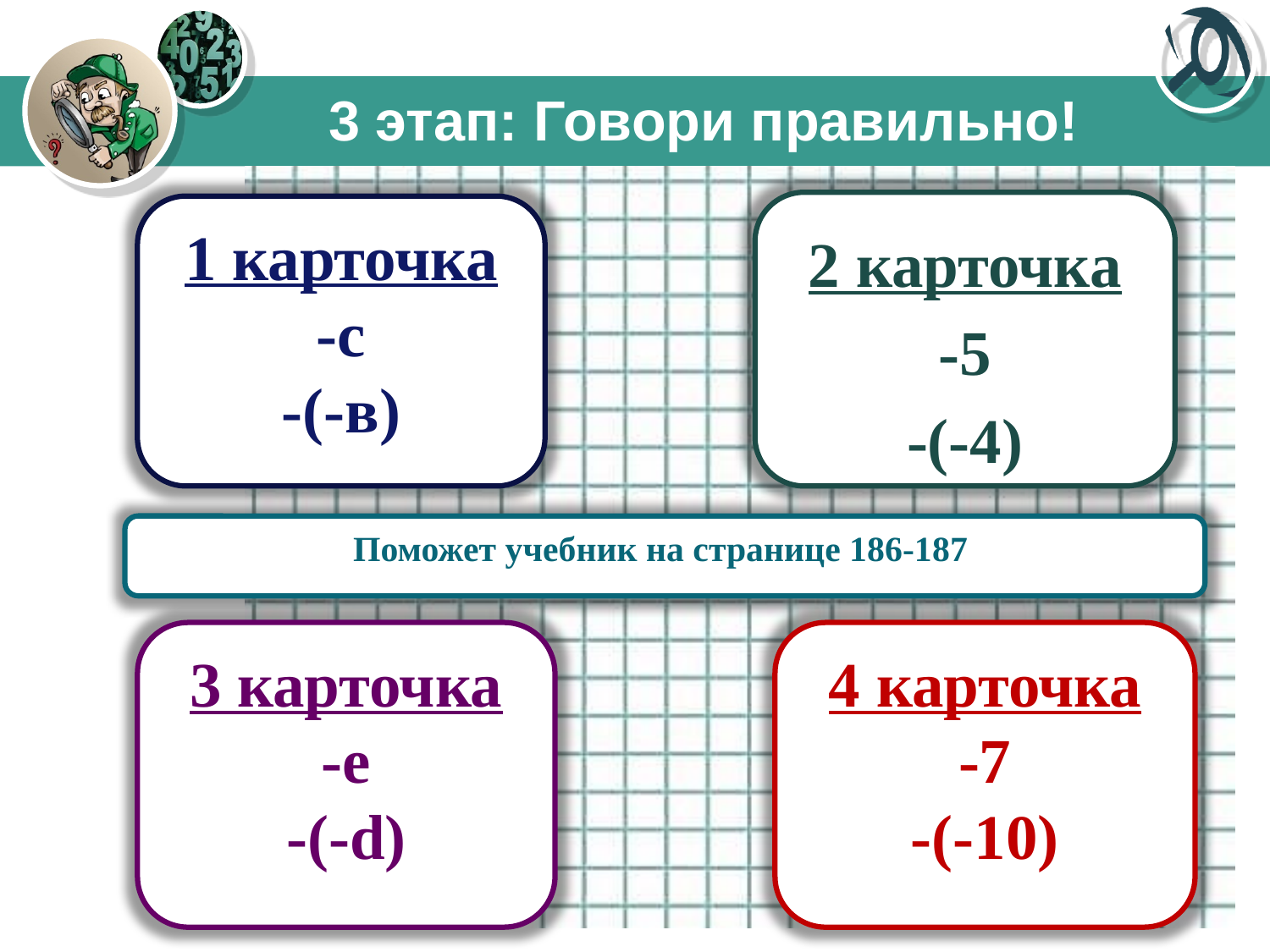

# 3 этап: Говори правильно!
2 карточка
-5
-(-4)

1 карточка
-с
-(-в)
Поможет учебник на странице 186-187
4 карточка
-7
-(-10)
3 карточка
-е
-(-d)